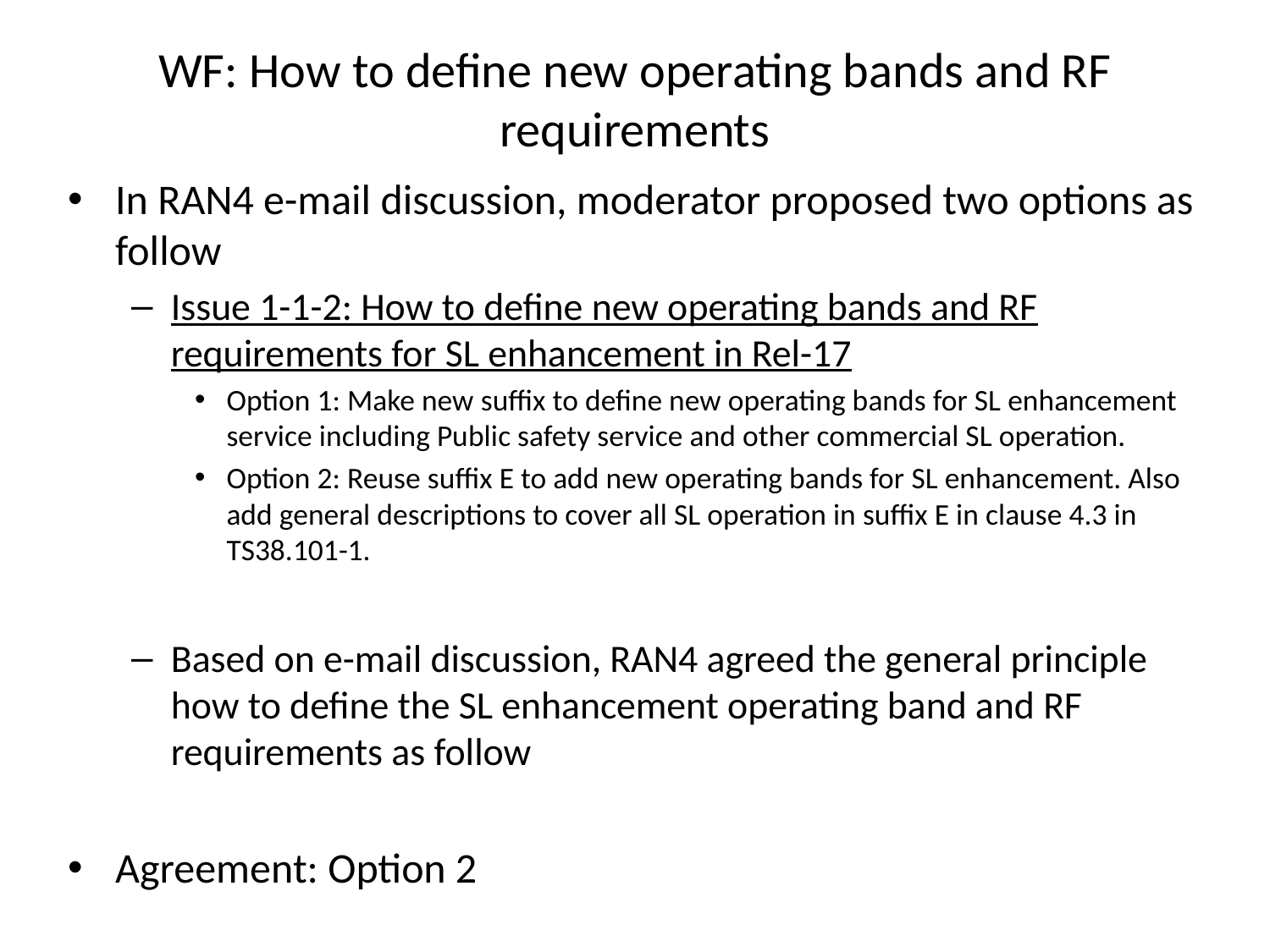

# WF: How to define new operating bands and RF requirements
In RAN4 e-mail discussion, moderator proposed two options as follow
Issue 1-1-2: How to define new operating bands and RF requirements for SL enhancement in Rel-17
Option 1: Make new suffix to define new operating bands for SL enhancement service including Public safety service and other commercial SL operation.
Option 2: Reuse suffix E to add new operating bands for SL enhancement. Also add general descriptions to cover all SL operation in suffix E in clause 4.3 in TS38.101-1.

Based on e-mail discussion, RAN4 agreed the general principle how to define the SL enhancement operating band and RF requirements as follow

Agreement: Option 2